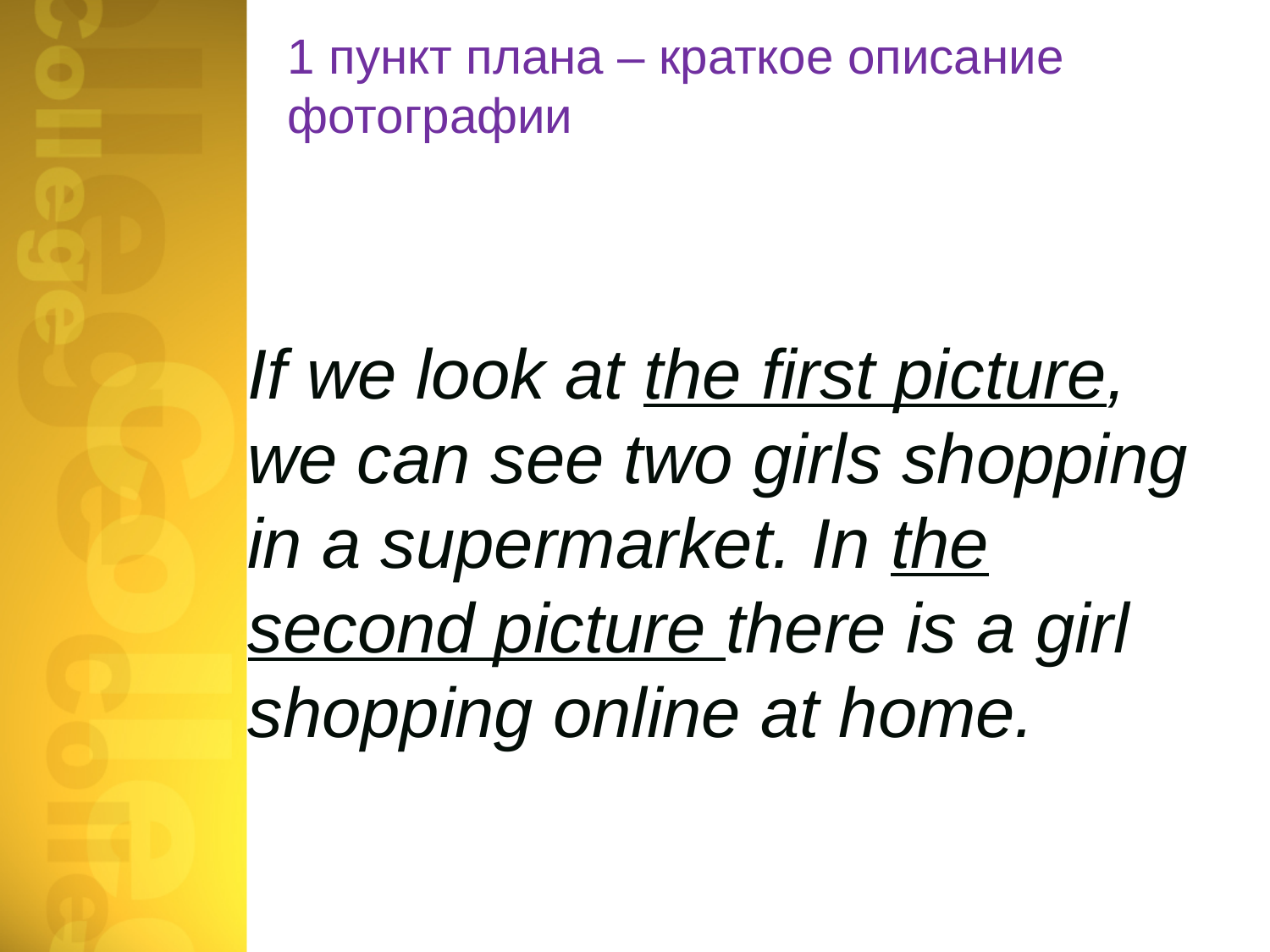

# 1 пункт плана – краткое описание фотографии

If we look at the first picture, we can see two girls shopping in a supermarket. In the second picture there is a girl  shopping online at home.